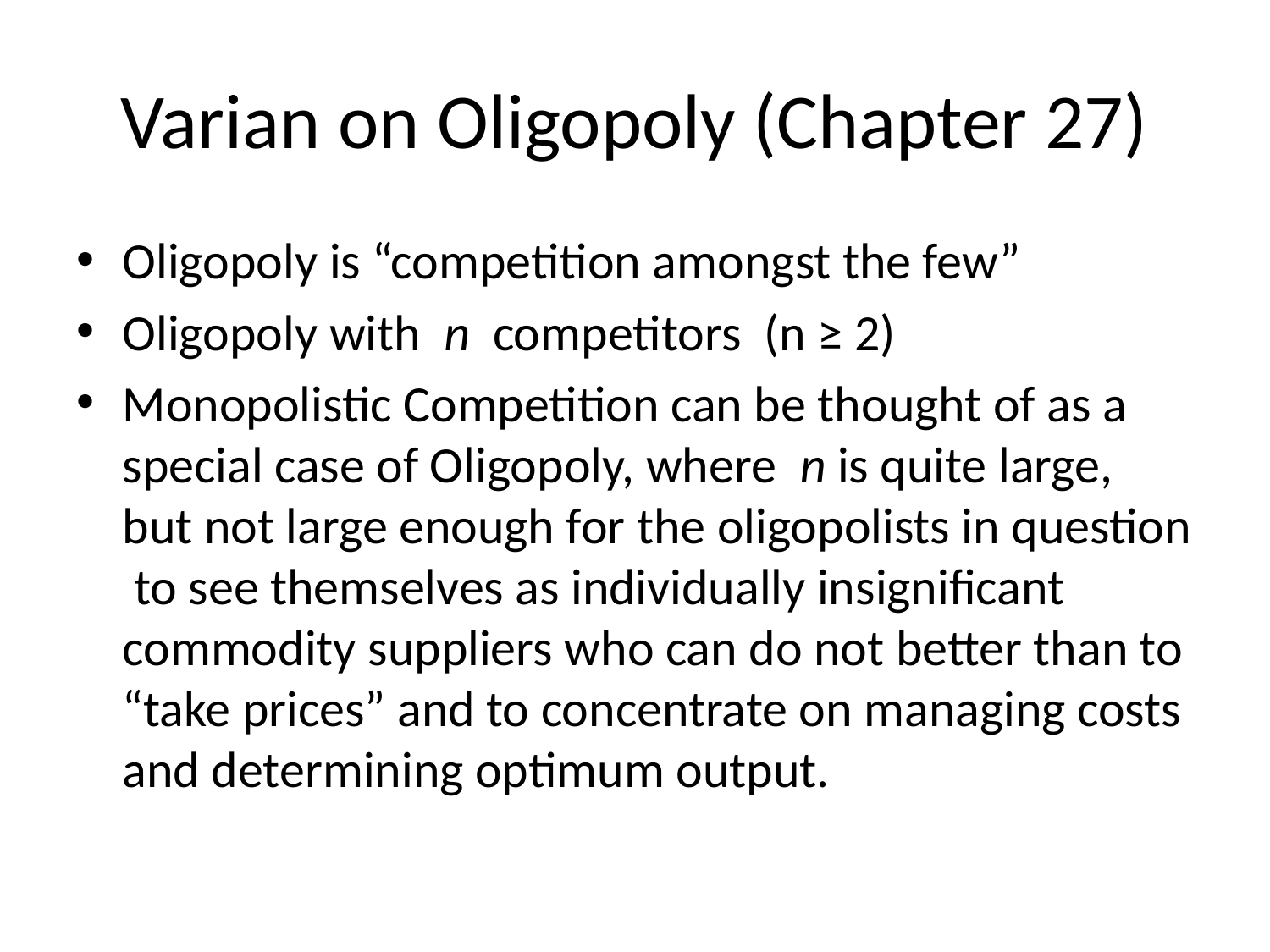

# Varian on Oligopoly (Chapter 27)
Oligopoly is “competition amongst the few”
Oligopoly with  n  competitors  (n ≥ 2)
Monopolistic Competition can be thought of as a special case of Oligopoly, where  n is quite large, but not large enough for the oligopolists in question  to see themselves as individually insignificant commodity suppliers who can do not better than to “take prices” and to concentrate on managing costs and determining optimum output.